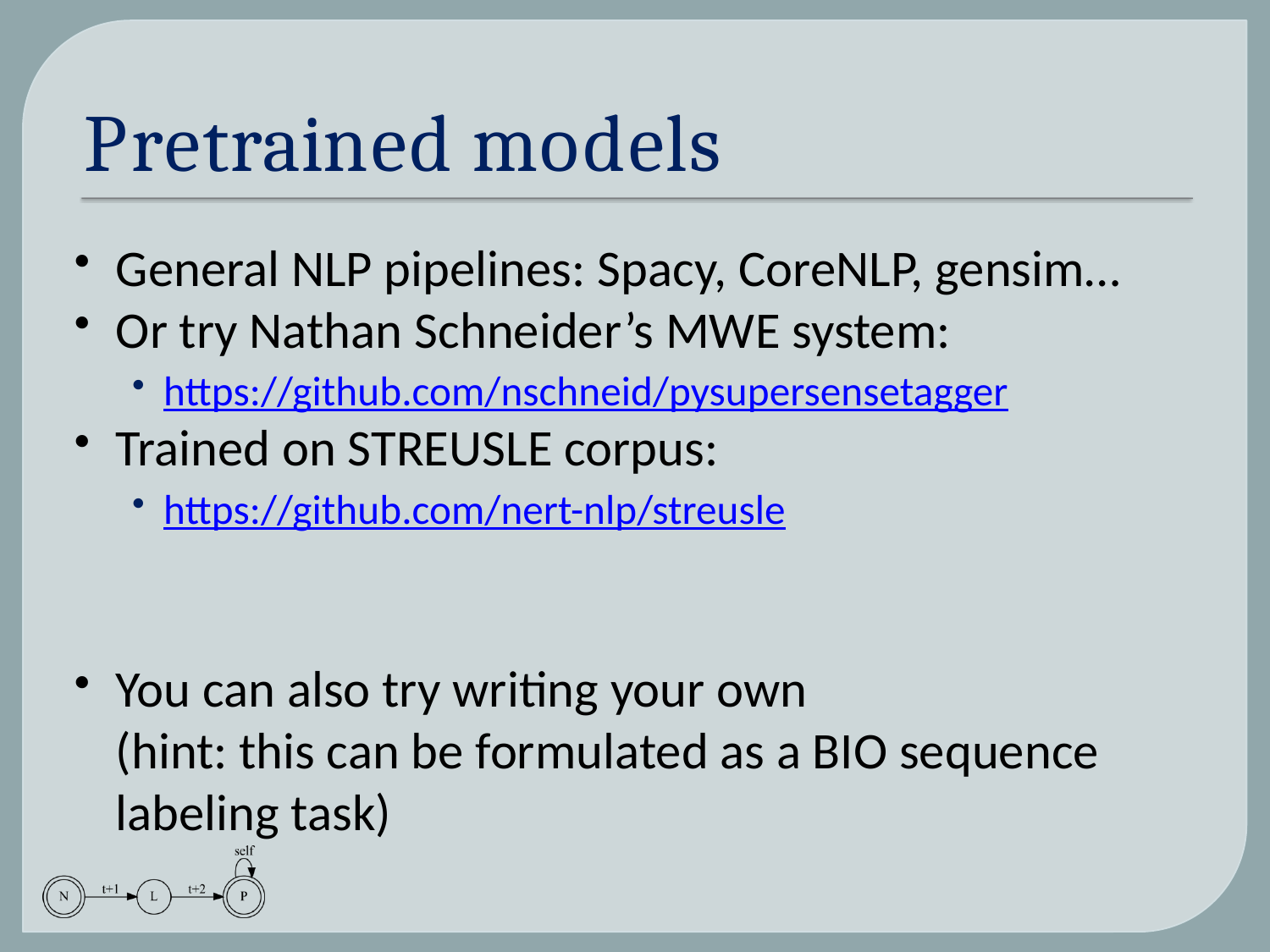

# Pretrained models
General NLP pipelines: Spacy, CoreNLP, gensim…
Or try Nathan Schneider’s MWE system:
https://github.com/nschneid/pysupersensetagger
Trained on STREUSLE corpus:
https://github.com/nert-nlp/streusle

You can also try writing your own
(hint: this can be formulated as a BIO sequence labeling task)